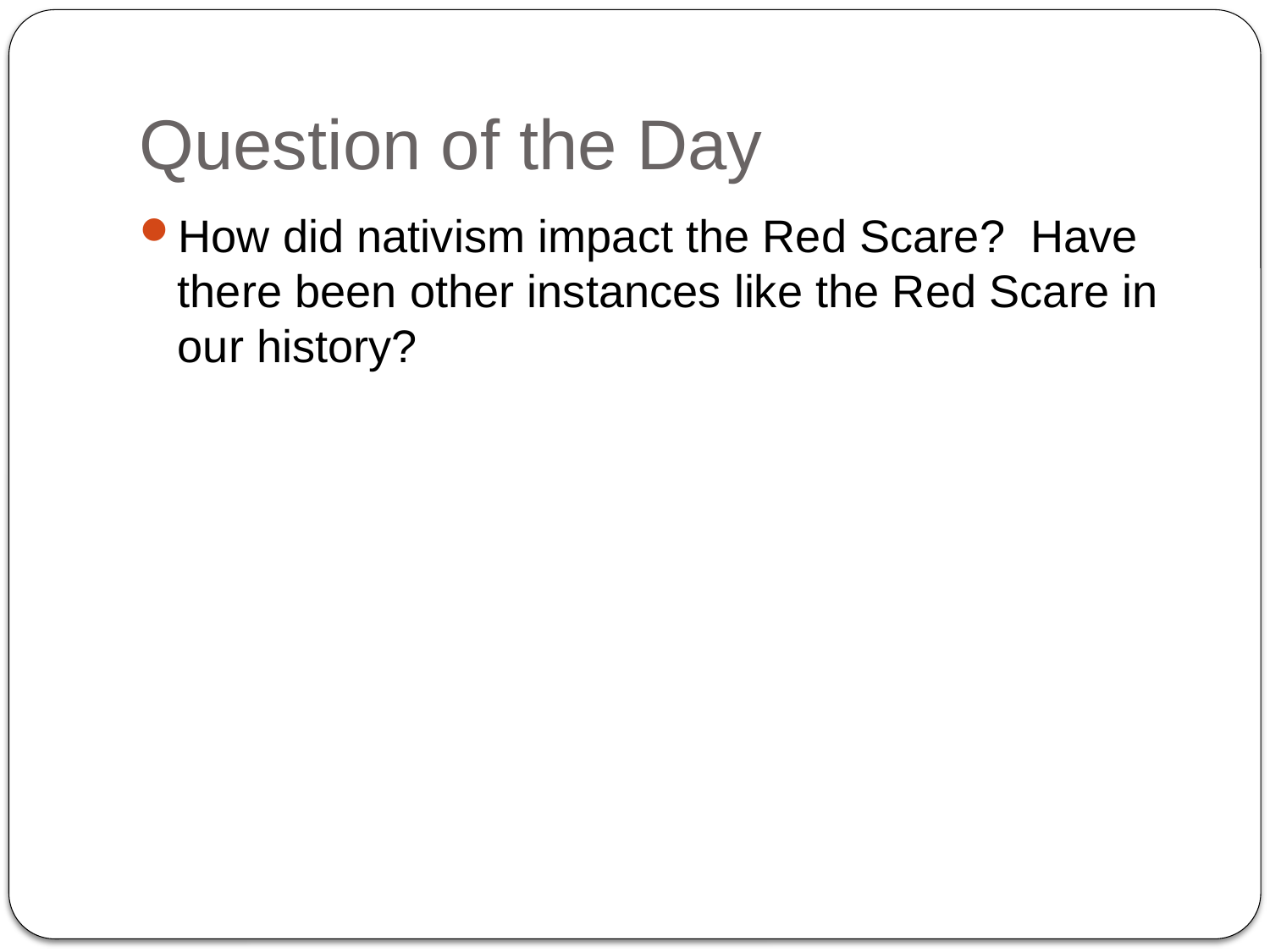

# Question of the Day
How did nativism impact the Red Scare?  Have there been other instances like the Red Scare in our history?